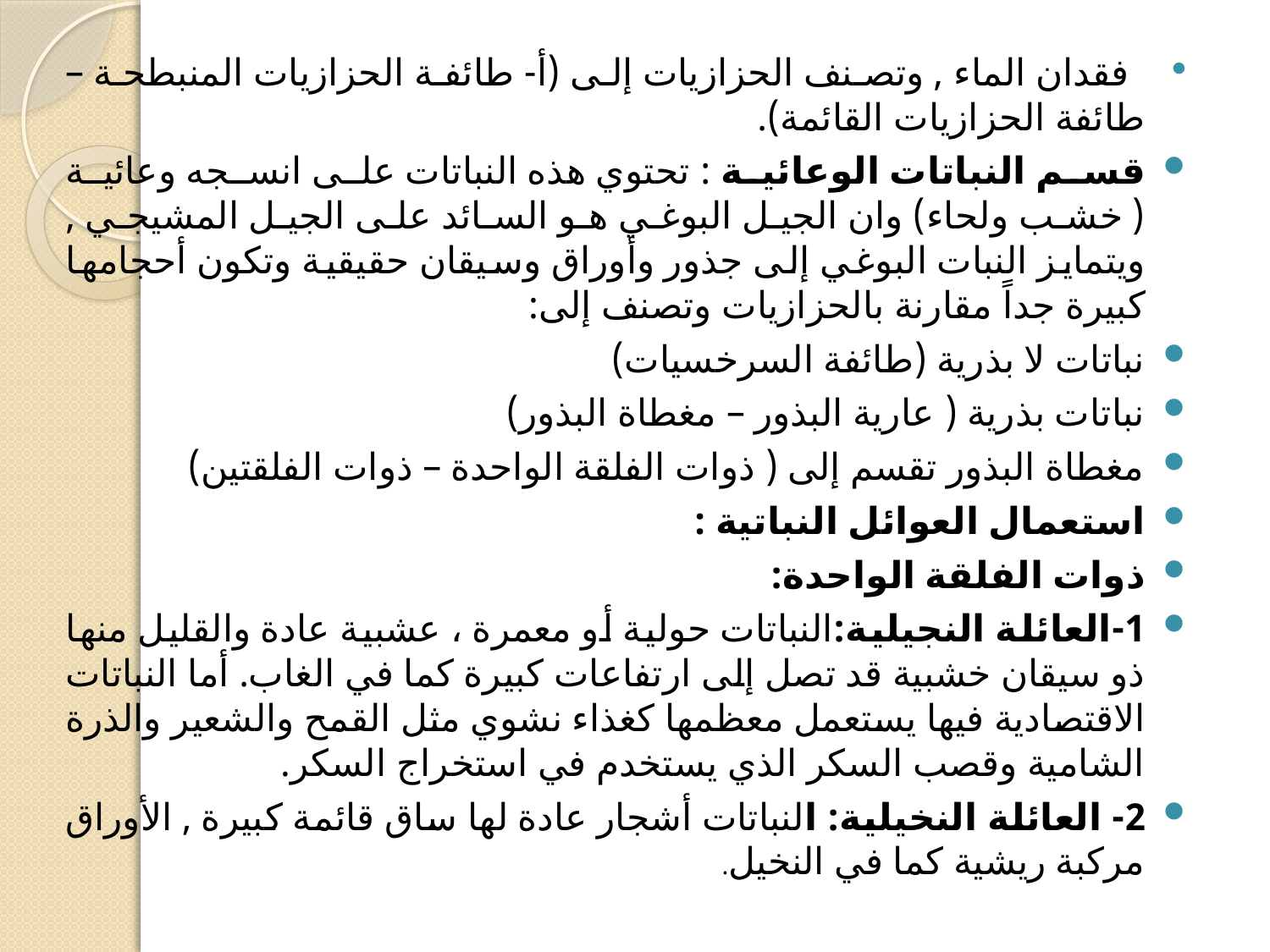

#
  فقدان الماء , وتصنف الحزازيات إلى (أ- طائفة الحزازيات المنبطحة – طائفة الحزازيات القائمة).
قسم النباتات الوعائية : تحتوي هذه النباتات على انسجه وعائية ( خشب ولحاء) وان الجيل البوغي هو السائد على الجيل المشيجي , ويتمايز النبات البوغي إلى جذور وأوراق وسيقان حقيقية وتكون أحجامها كبيرة جداً مقارنة بالحزازيات وتصنف إلى:
نباتات لا بذرية (طائفة السرخسيات)
نباتات بذرية ( عارية البذور – مغطاة البذور)
مغطاة البذور تقسم إلى ( ذوات الفلقة الواحدة – ذوات الفلقتين)
استعمال العوائل النباتية :
ذوات الفلقة الواحدة:
1-العائلة النجيلية:النباتات حولية أو معمرة ، عشبية عادة والقليل منها ذو سيقان خشبية قد تصل إلى ارتفاعات كبيرة كما في الغاب. أما النباتات الاقتصادية فيها يستعمل معظمها كغذاء نشوي مثل القمح والشعير والذرة الشامية وقصب السكر الذي يستخدم في استخراج السكر.
2- العائلة النخيلية: النباتات أشجار عادة لها ساق قائمة كبيرة , الأوراق مركبة ريشية كما في النخيل.